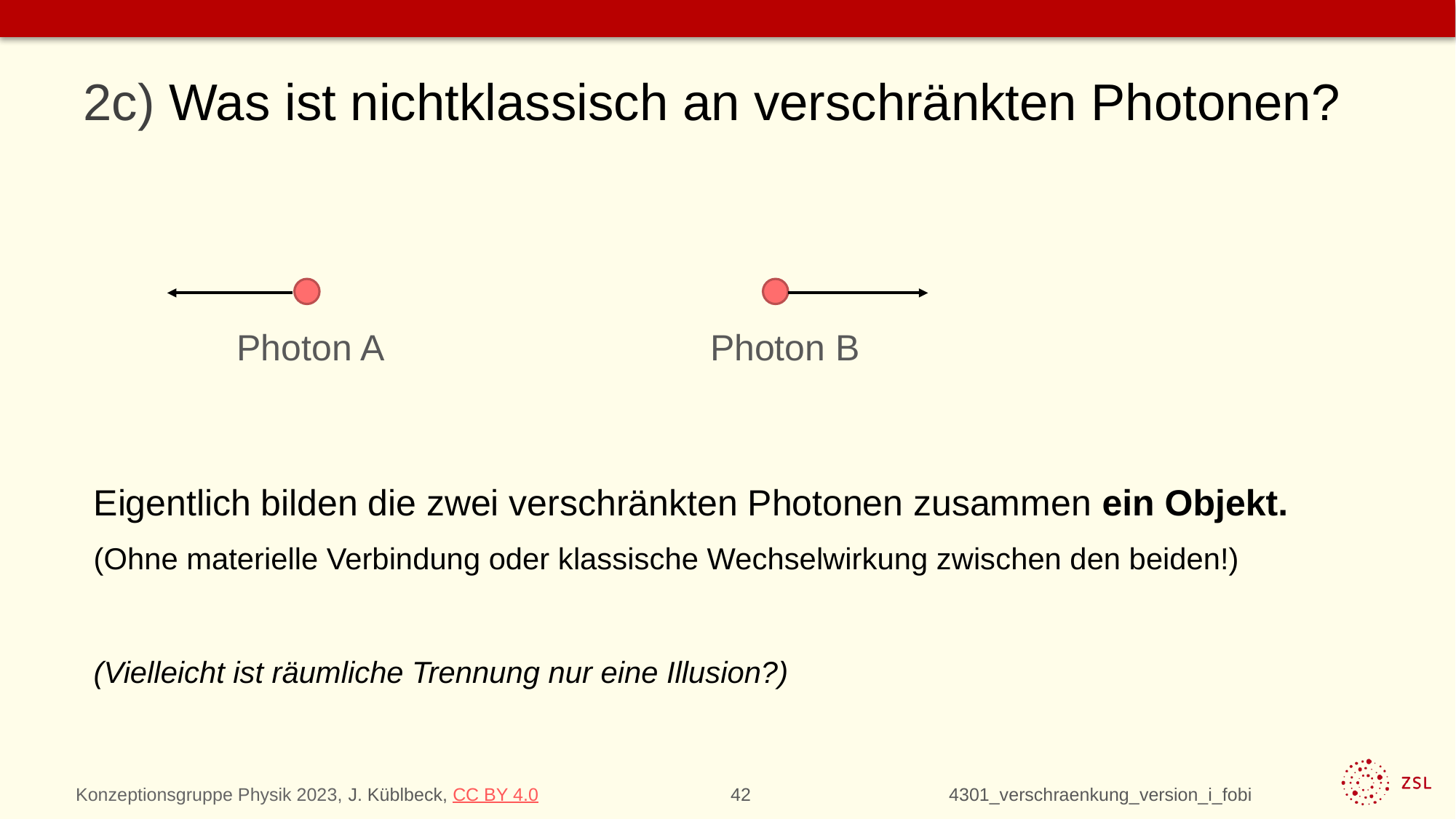

# 2c) Was ist nichtklassisch an verschränkten Photonen?

Photon A
Photon B
Eigentlich bilden die zwei verschränkten Photonen zusammen ein Objekt.

(Ohne materielle Verbindung oder klassische Wechselwirkung zwischen den beiden!)
(Vielleicht ist räumliche Trennung nur eine Illusion?)